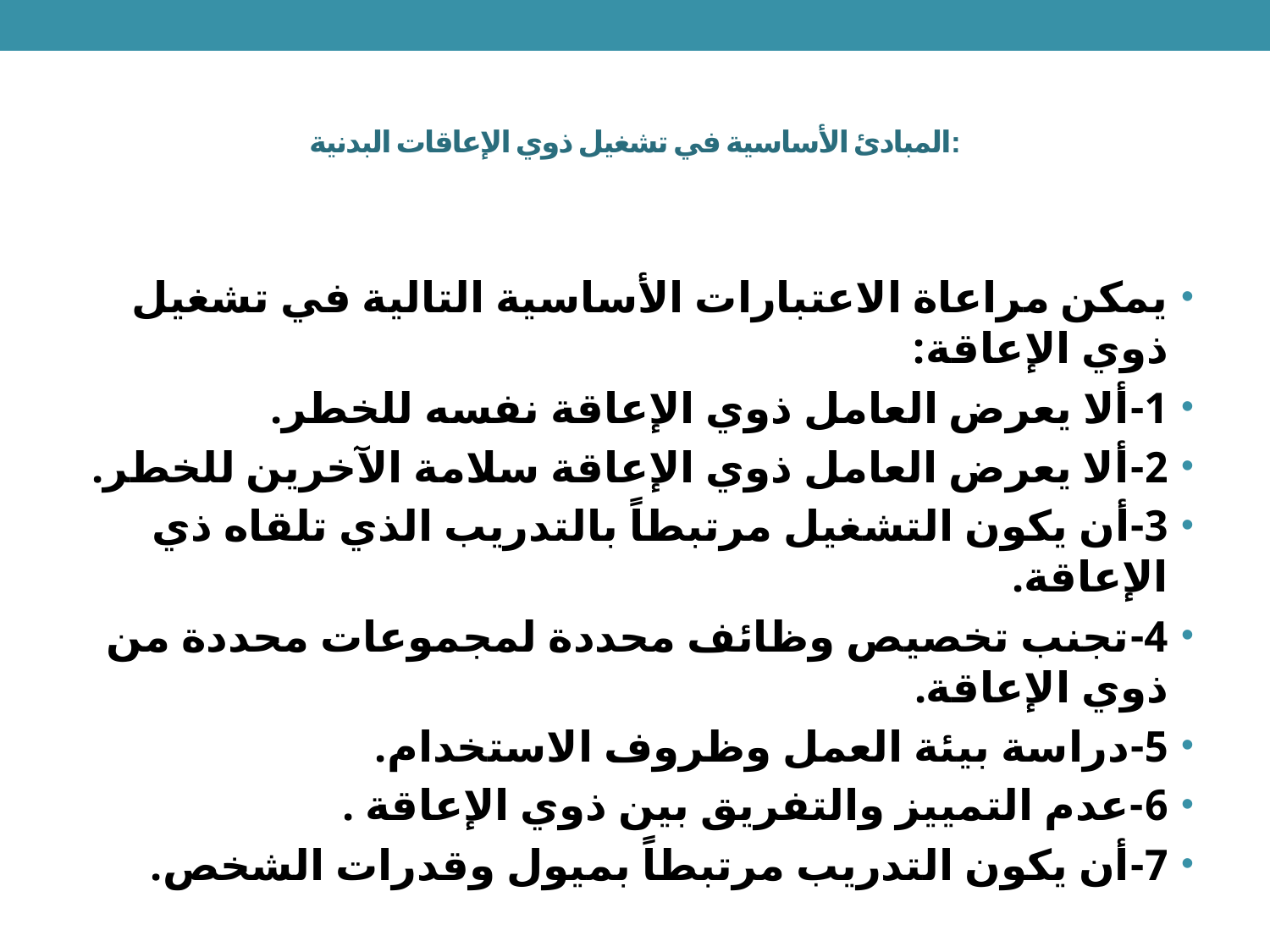

# المبادئ الأساسية في تشغيل ذوي الإعاقات البدنية:
يمكن مراعاة الاعتبارات الأساسية التالية في تشغيل ذوي الإعاقة:
1-ألا يعرض العامل ذوي الإعاقة نفسه للخطر.
2-ألا يعرض العامل ذوي الإعاقة سلامة الآخرين للخطر.
3-أن يكون التشغيل مرتبطاً بالتدريب الذي تلقاه ذي الإعاقة.
4-تجنب تخصيص وظائف محددة لمجموعات محددة من ذوي الإعاقة.
5-دراسة بيئة العمل وظروف الاستخدام.
6-عدم التمييز والتفريق بين ذوي الإعاقة .
7-أن يكون التدريب مرتبطاً بميول وقدرات الشخص.